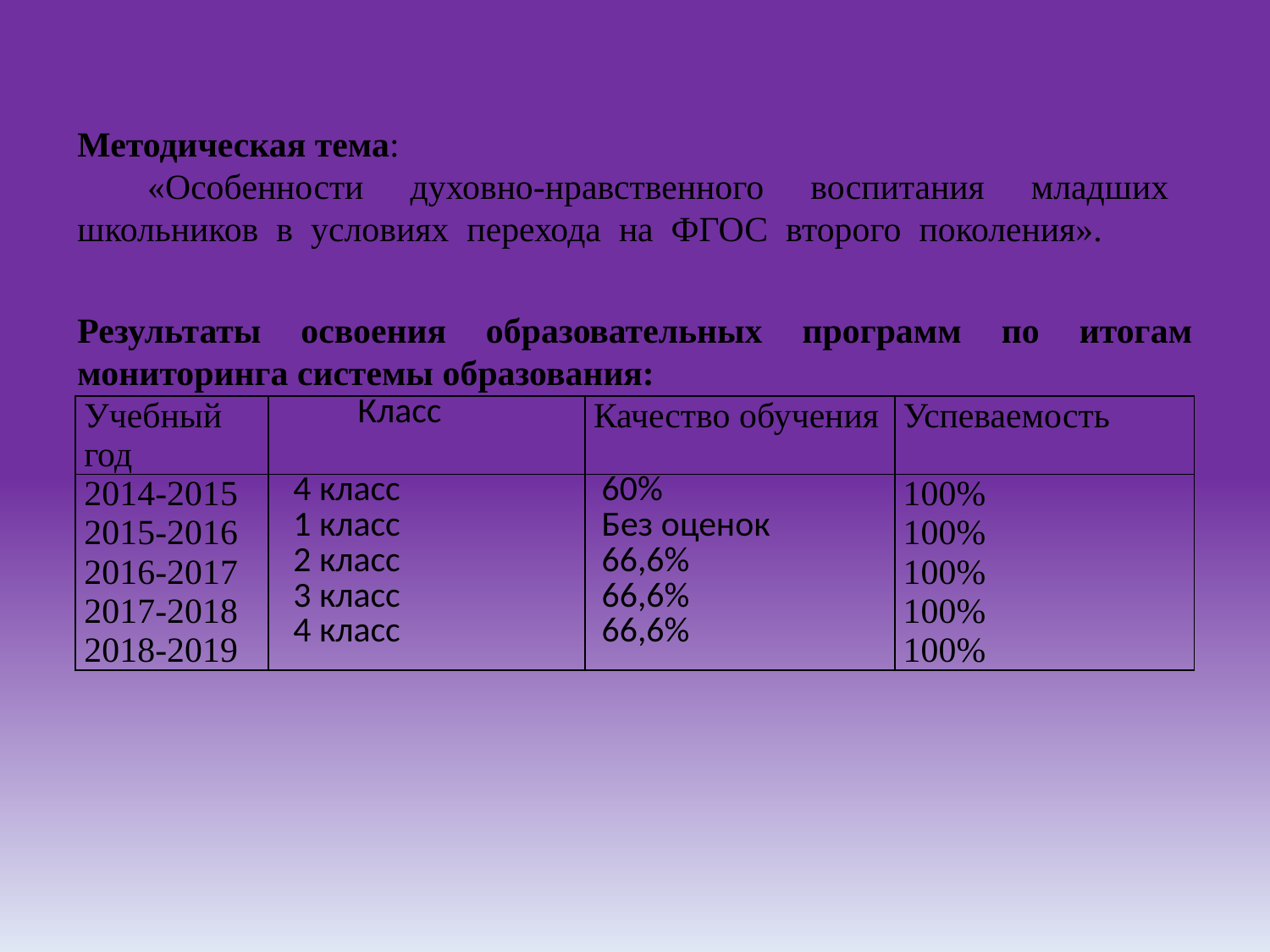

Методическая тема:
   «Особенности  духовно-нравственного  воспитания  младших  школьников  в  условиях  перехода  на  ФГОС  второго  поколения».

Результаты освоения образовательных программ по итогам мониторинга системы образования:

| Учебный год | Класс | Качество обучения | Успеваемость |
| --- | --- | --- | --- |
| 2014-2015 2015-2016 2016-2017 2017-2018 2018-2019 | 4 класс 1 класс 2 класс 3 класс 4 класс | 60% Без оценок 66,6% 66,6% 66,6% | 100% 100% 100% 100% 100% |